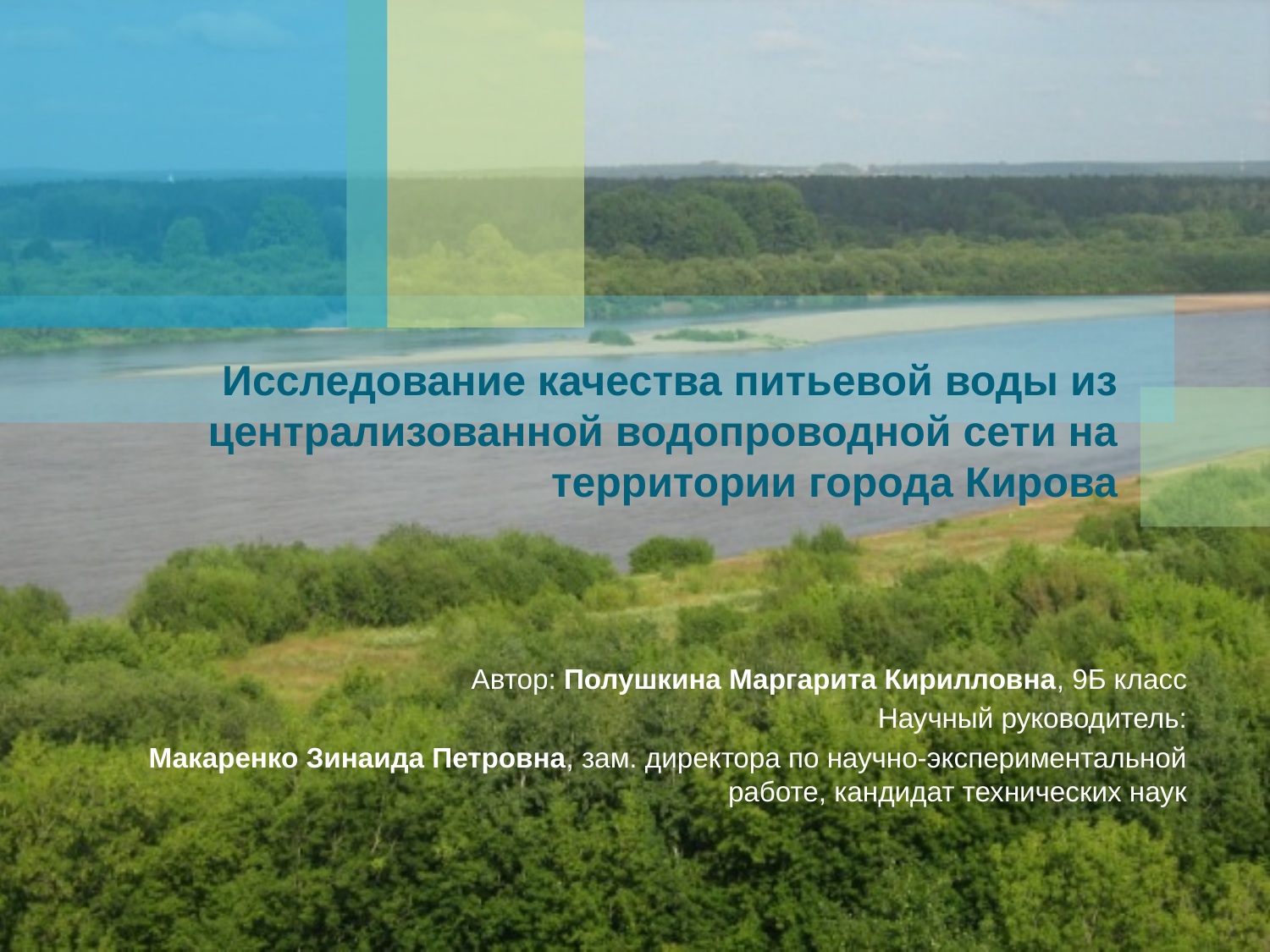

# Исследование качества питьевой воды из централизованной водопроводной сети на территории города Кирова
Автор: Полушкина Маргарита Кирилловна, 9Б класс
Научный руководитель:
Макаренко Зинаида Петровна, зам. директора по научно-экспериментальной работе, кандидат технических наук